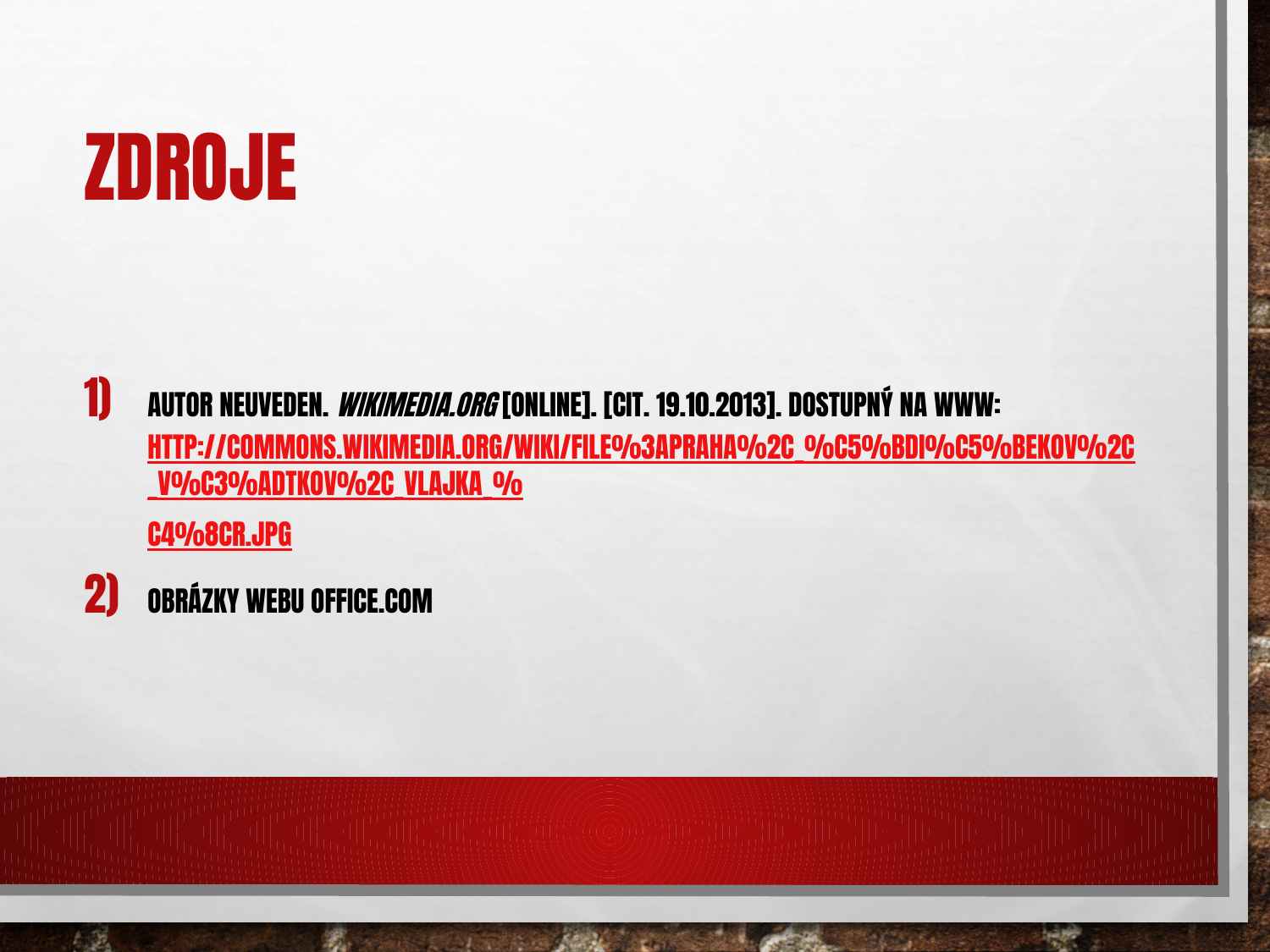

# Zdroje
AUTOR NEUVEDEN. wikimedia.org [online]. [cit. 19.10.2013]. Dostupný na WWW: http://commons.wikimedia.org/wiki/File%3APraha%2C_%C5%BDi%C5%BEkov%2C_V%C3%ADtkov%2C_vlajka_%C4%8CR.jpg
Obrázky webu Office.com